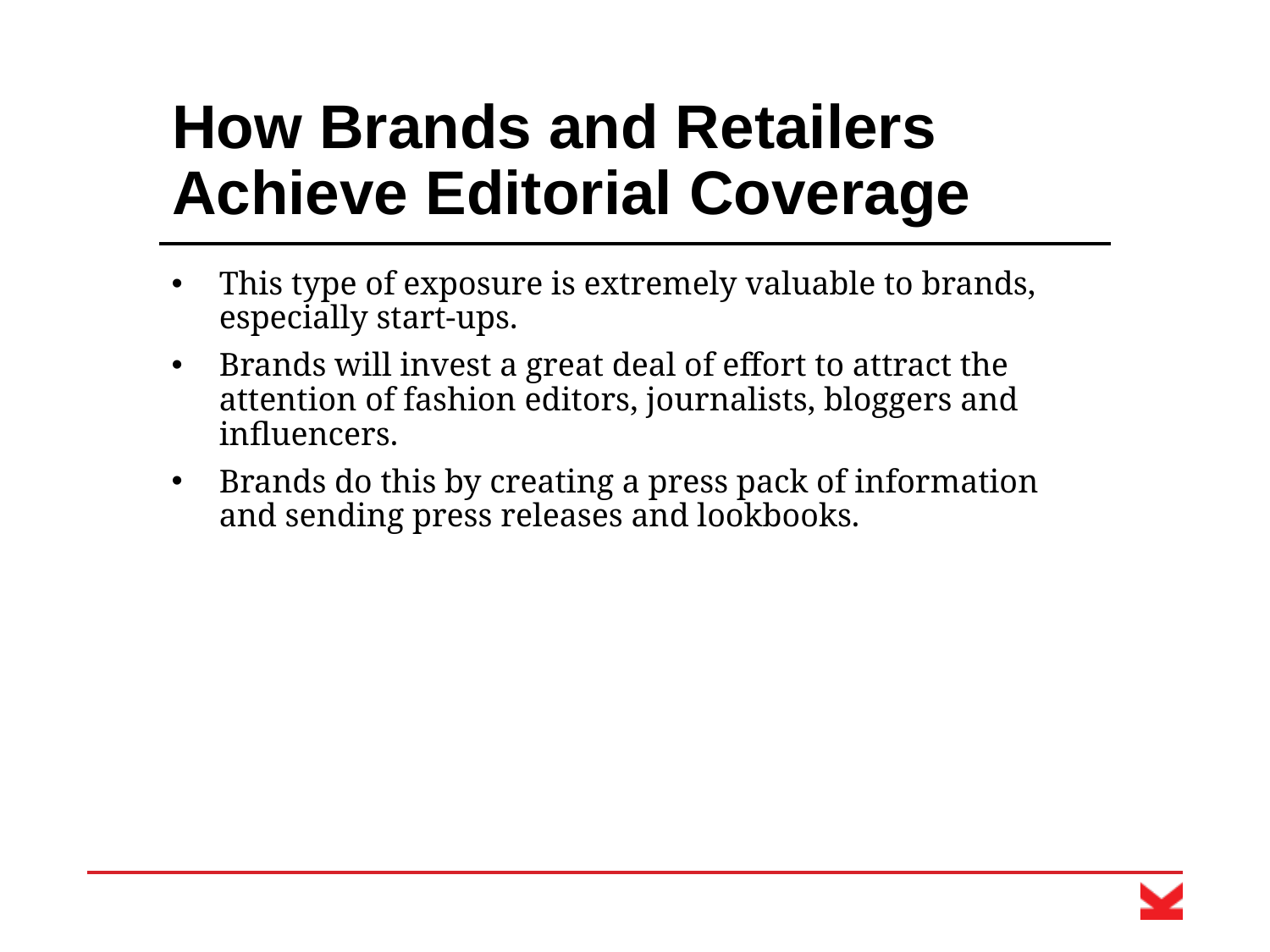

# How Brands and Retailers Achieve Editorial Coverage
This type of exposure is extremely valuable to brands, especially start-ups.
Brands will invest a great deal of effort to attract the attention of fashion editors, journalists, bloggers and influencers.
Brands do this by creating a press pack of information and sending press releases and lookbooks.